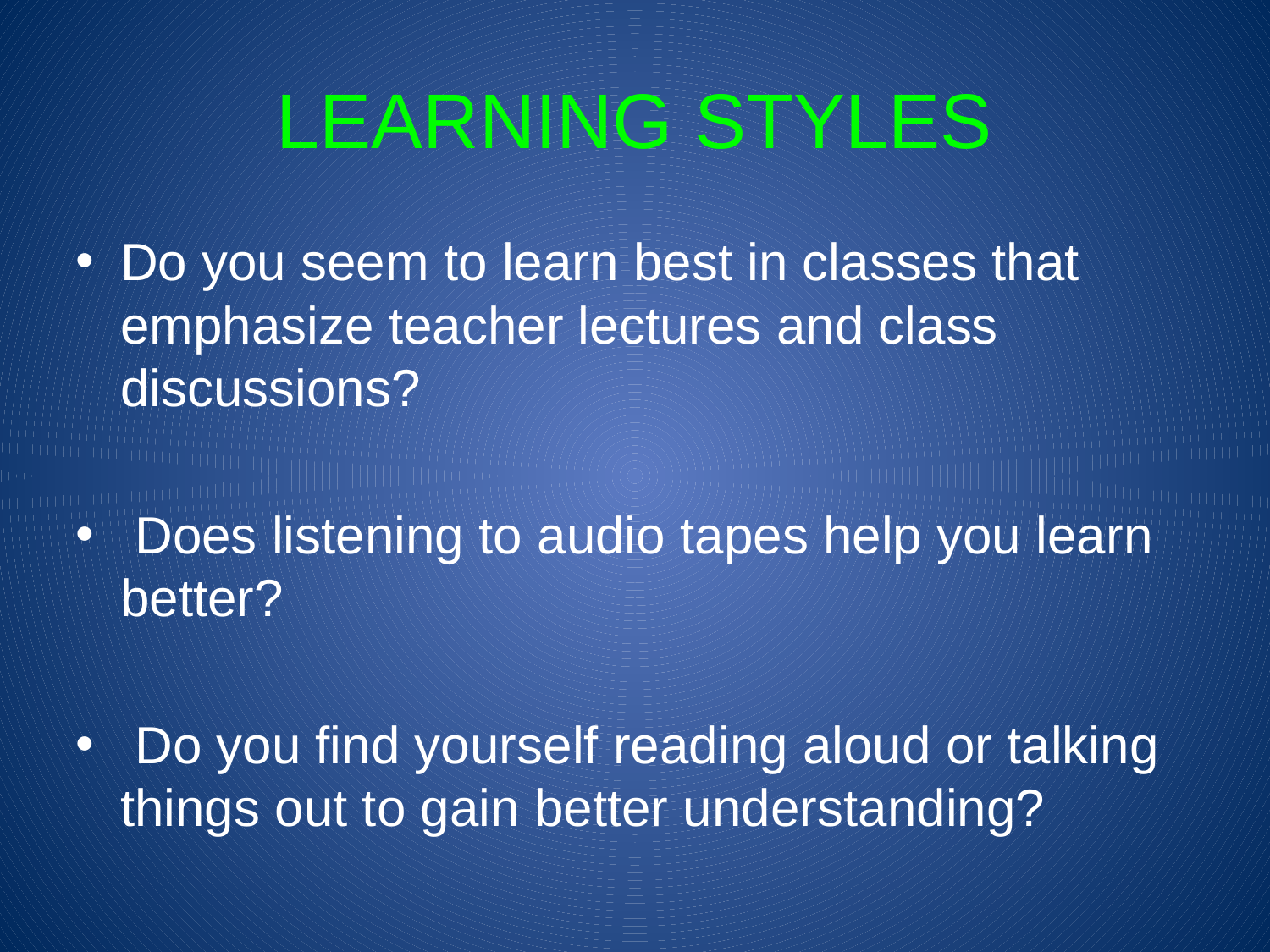

# LEARNING STYLES
Do you seem to learn best in classes that emphasize teacher lectures and class discussions?

 Does listening to audio tapes help you learn better?

 Do you find yourself reading aloud or talking things out to gain better understanding?